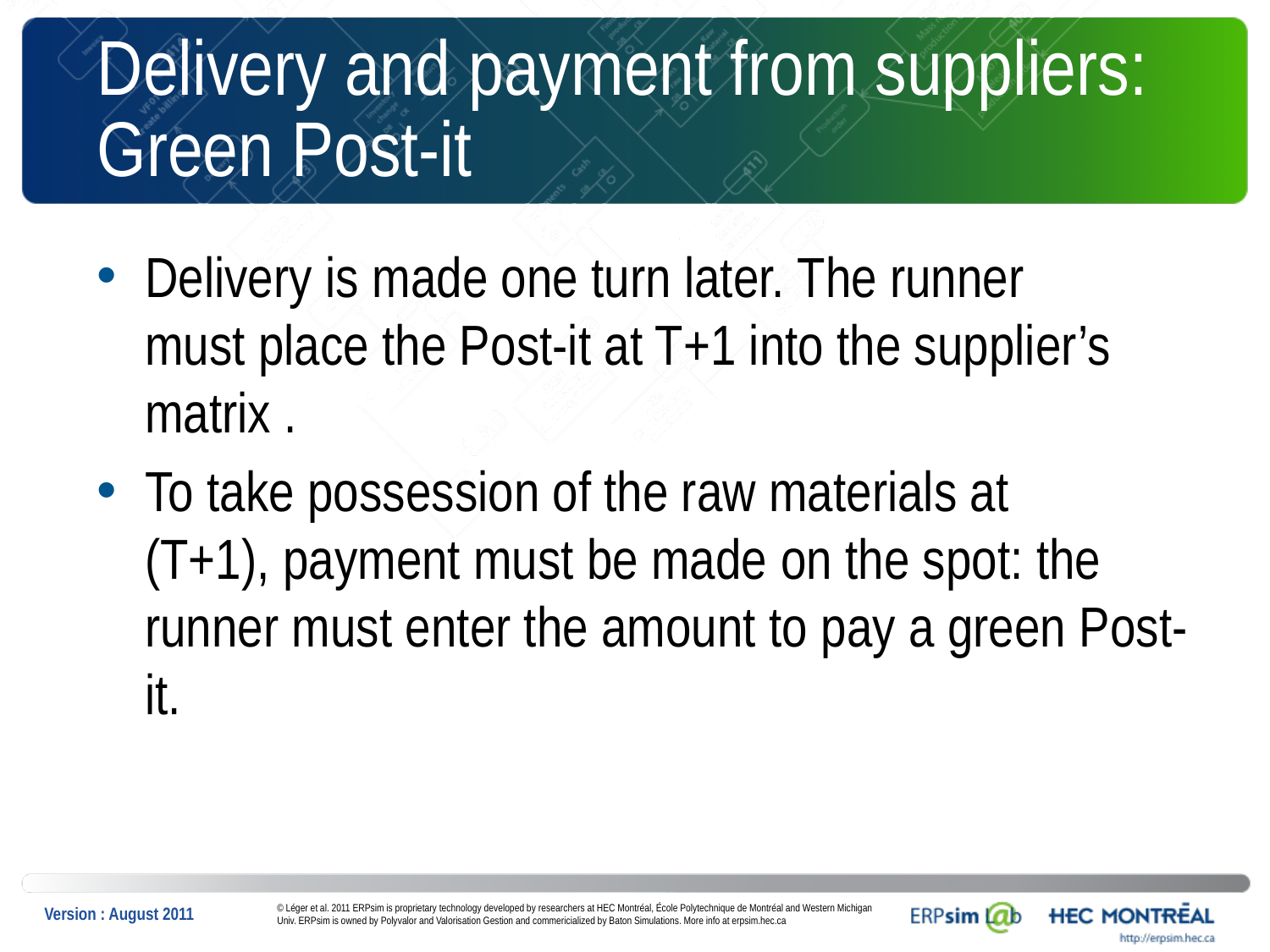

# Delivery and payment from suppliers: Green Post-it
Delivery is made one turn later. The runner must place the Post-it at T+1 into the supplier’s matrix .
To take possession of the raw materials at (T+1), payment must be made on the spot: the runner must enter the amount to pay a green Post-it.